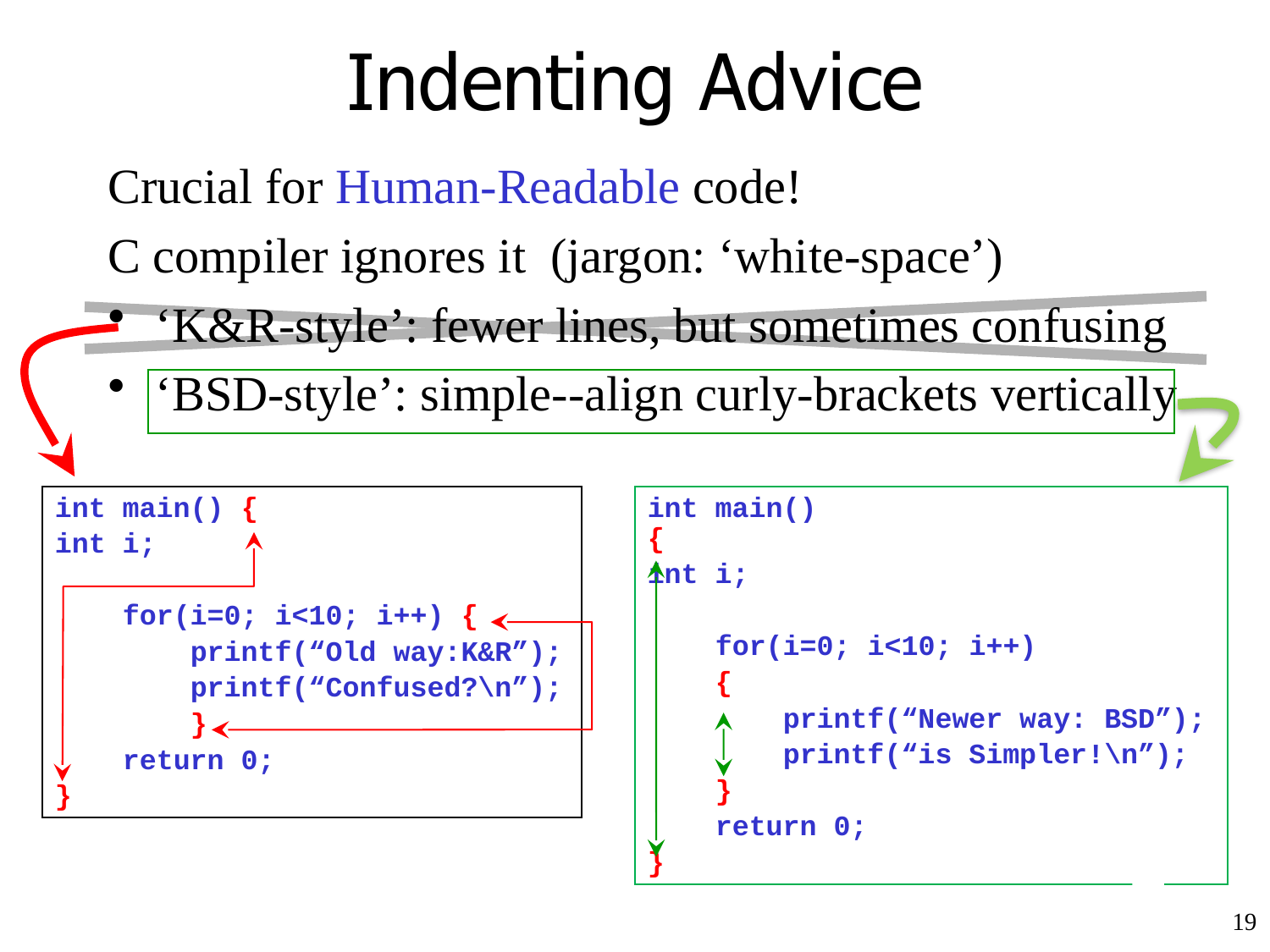

# Indenting Advice
Crucial for Human-Readable code!
C compiler ignores it  (jargon: ‘white-space’)
‘K&R-style’: fewer lines, but sometimes confusing
‘BSD-style’: simple--align curly-brackets vertically

int main() {
int i;

    for(i=0; i<10; i++) {
        printf(“Old way:K&R”);
        printf(“Confused?\n”);
        }
    return 0;
}
int main()
{
int i;

    for(i=0; i<10; i++)
    {
        printf(“Newer way: BSD”);
        printf(“is Simpler!\n”);
    }
    return 0;
}

19